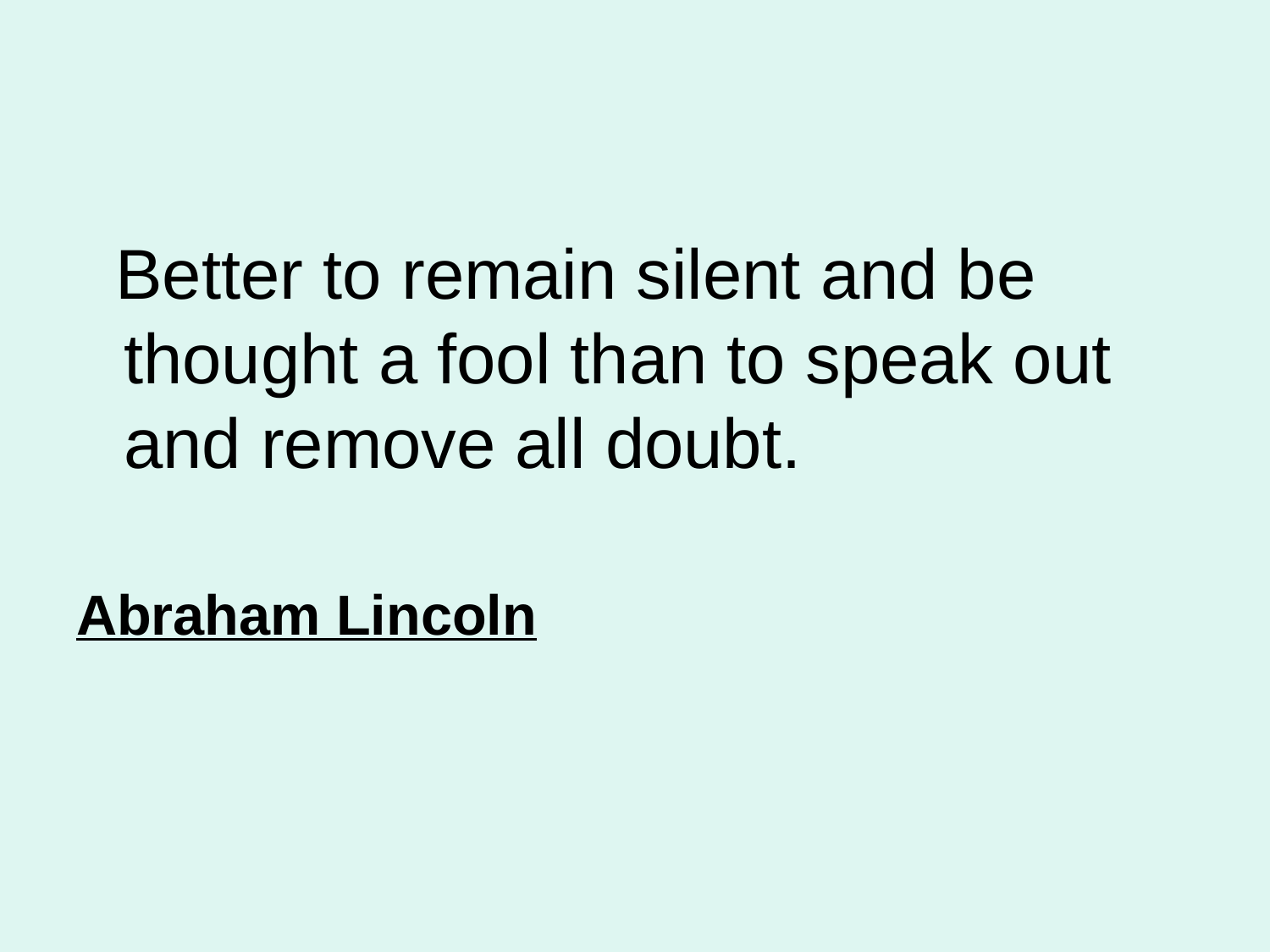

Better to remain silent and be thought a fool than to speak out and remove all doubt.
Abraham Lincoln